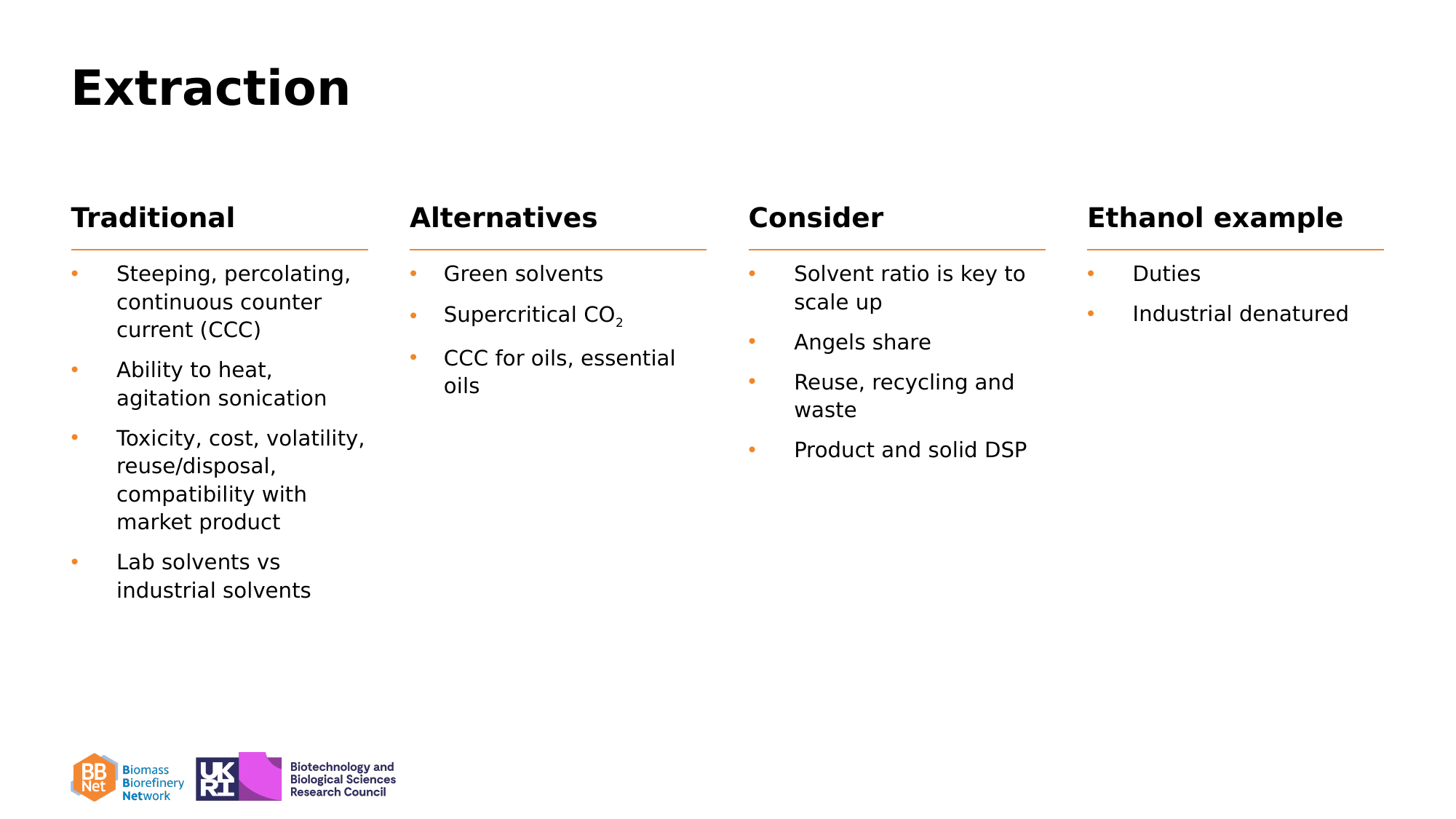

# Extraction
Traditional
Alternatives
Consider
Ethanol example
Steeping, percolating, continuous counter current (CCC)
Ability to heat, agitation sonication
Toxicity, cost, volatility, reuse/disposal, compatibility with market product
Lab solvents vs industrial solvents
Green solvents
Supercritical CO2
CCC for oils, essential oils

Solvent ratio is key to scale up
Angels share
Reuse, recycling and waste
Product and solid DSP

Duties
Industrial denatured